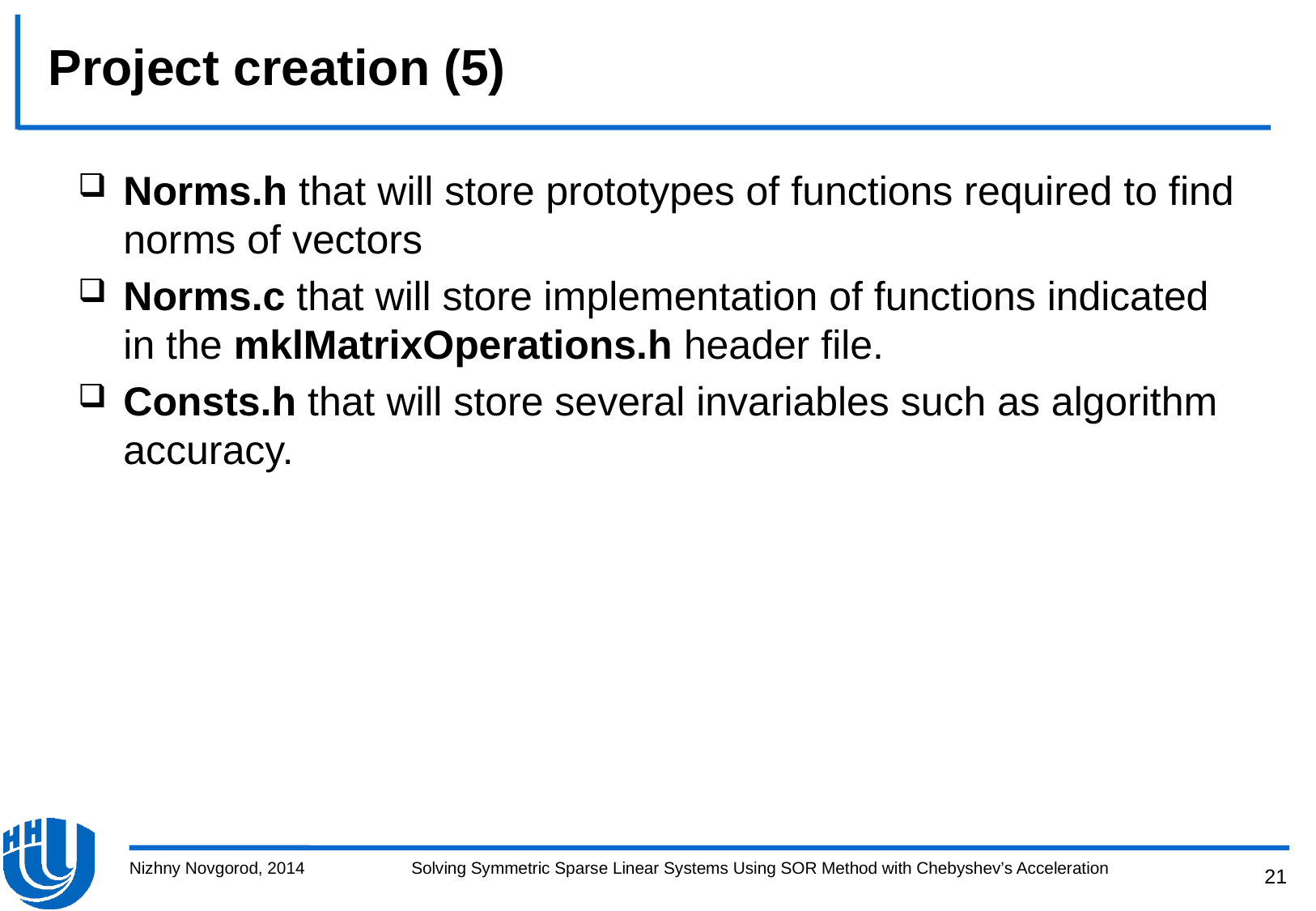

# Project creation (5)
Norms.h that will store prototypes of functions required to find norms of vectors
Norms.с that will store implementation of functions indicated in the mklMatrixOperations.h header file.
Consts.h that will store several invariables such as algorithm accuracy.
Nizhny Novgorod, 2014
Solving Symmetric Sparse Linear Systems Using SOR Method with Chebyshev’s Acceleration